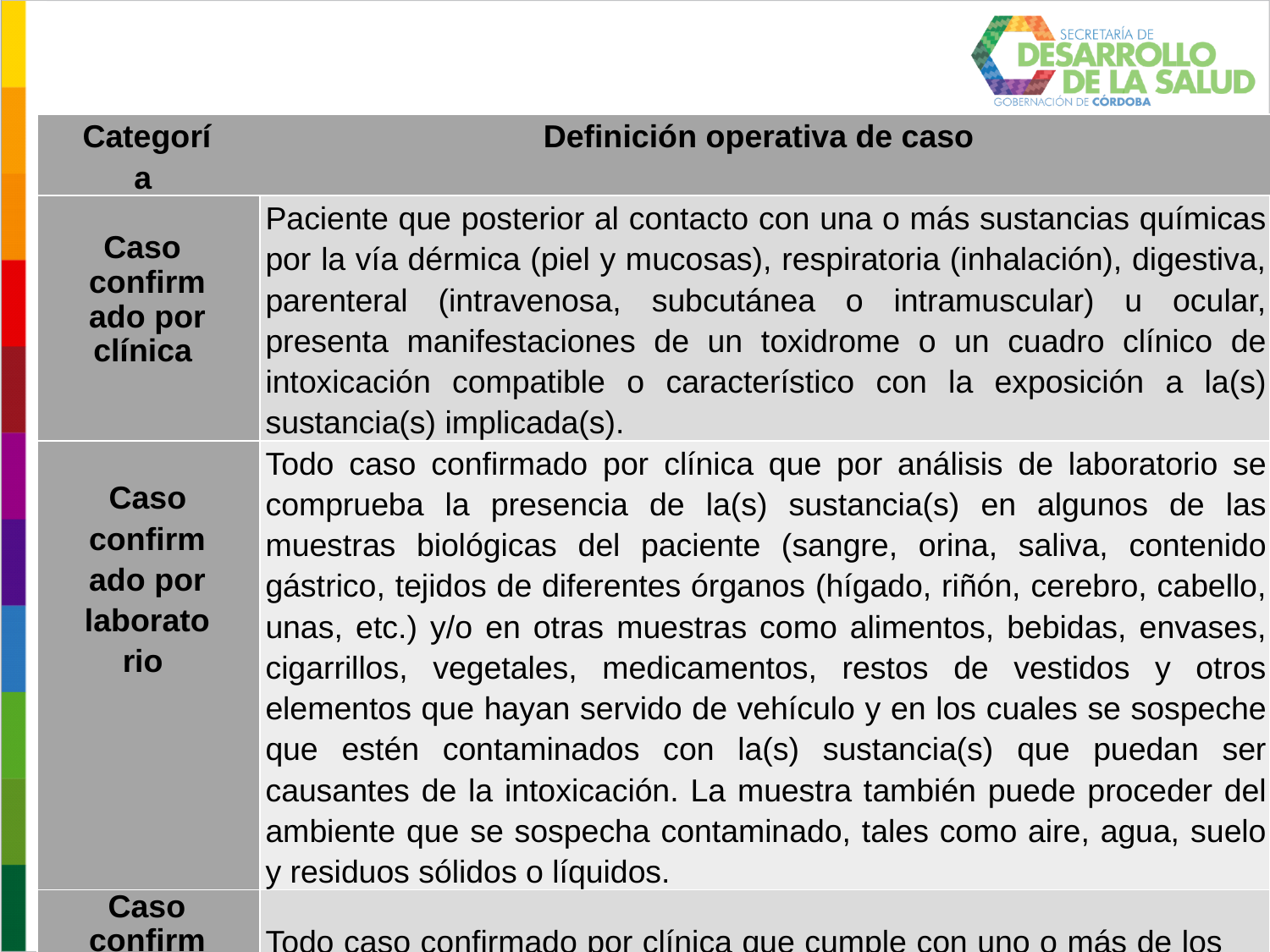

| Categoría | Definición operativa de caso |
| --- | --- |
| Caso confirmado por clínica | Paciente que posterior al contacto con una o más sustancias químicas por la vía dérmica (piel y mucosas), respiratoria (inhalación), digestiva, parenteral (intravenosa, subcutánea o intramuscular) u ocular, presenta manifestaciones de un toxidrome o un cuadro clínico de intoxicación compatible o característico con la exposición a la(s) sustancia(s) implicada(s). |
| Caso confirmado por laboratorio | Todo caso confirmado por clínica que por análisis de laboratorio se comprueba la presencia de la(s) sustancia(s) en algunos de las muestras biológicas del paciente (sangre, orina, saliva, contenido gástrico, tejidos de diferentes órganos (hígado, riñón, cerebro, cabello, unas, etc.) y/o en otras muestras como alimentos, bebidas, envases, cigarrillos, vegetales, medicamentos, restos de vestidos y otros elementos que hayan servido de vehículo y en los cuales se sospeche que estén contaminados con la(s) sustancia(s) que puedan ser causantes de la intoxicación. La muestra también puede proceder del ambiente que se sospecha contaminado, tales como aire, agua, suelo y residuos sólidos o líquidos. |
| Caso confirmado por nexo epidemiológico | Todo caso confirmado por clínica que cumple con uno o más de los siguientes criterios: El paciente o familiar confirma la exposición la sustancia o mezcla de sustancias. Hay respuesta clínica a la administración de un antídoto. - Se encuentran frascos, empaques, sobres o envases vacíos en el lugar de la intoxicación. Se trata de un caso confirmado por clínica relacionado con un caso confirmado por laboratorio. |